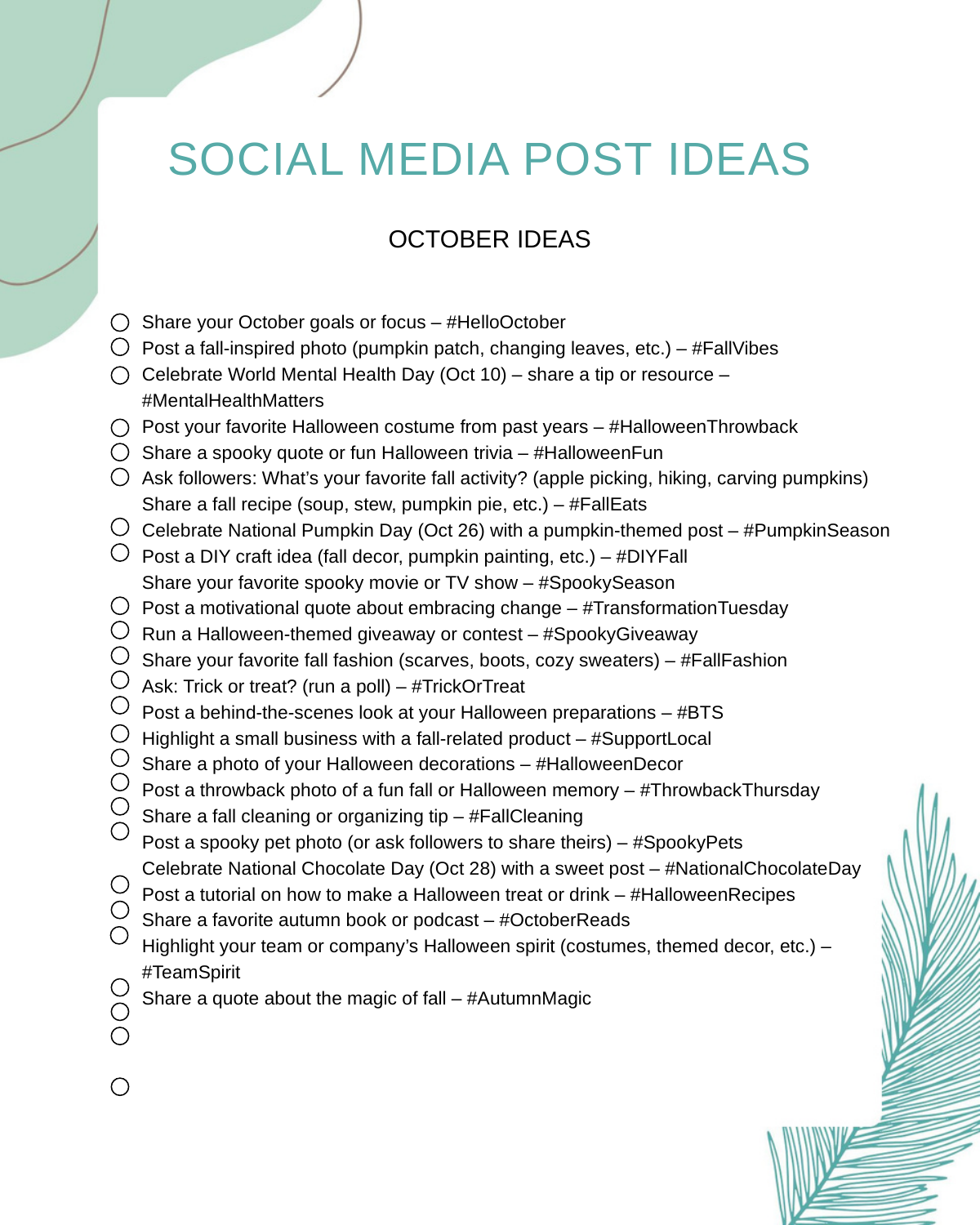

SOCIAL MEDIA POST IDEAS
OCTOBER IDEAS
Share your October goals or focus – #HelloOctober
Post a fall-inspired photo (pumpkin patch, changing leaves, etc.) – #FallVibes
Celebrate World Mental Health Day (Oct 10) – share a tip or resource – #MentalHealthMatters
Post your favorite Halloween costume from past years – #HalloweenThrowback
Share a spooky quote or fun Halloween trivia – #HalloweenFun
Ask followers: What’s your favorite fall activity? (apple picking, hiking, carving pumpkins)
Share a fall recipe (soup, stew, pumpkin pie, etc.) – #FallEats
Celebrate National Pumpkin Day (Oct 26) with a pumpkin-themed post – #PumpkinSeason
Post a DIY craft idea (fall decor, pumpkin painting, etc.) – #DIYFall
Share your favorite spooky movie or TV show – #SpookySeason
Post a motivational quote about embracing change – #TransformationTuesday
Run a Halloween-themed giveaway or contest – #SpookyGiveaway
Share your favorite fall fashion (scarves, boots, cozy sweaters) – #FallFashion
Ask: Trick or treat? (run a poll) – #TrickOrTreat
Post a behind-the-scenes look at your Halloween preparations – #BTS
Highlight a small business with a fall-related product – #SupportLocal
Share a photo of your Halloween decorations – #HalloweenDecor
Post a throwback photo of a fun fall or Halloween memory – #ThrowbackThursday
Share a fall cleaning or organizing tip – #FallCleaning
Post a spooky pet photo (or ask followers to share theirs) – #SpookyPets
Celebrate National Chocolate Day (Oct 28) with a sweet post – #NationalChocolateDay
Post a tutorial on how to make a Halloween treat or drink – #HalloweenRecipes
Share a favorite autumn book or podcast – #OctoberReads
Highlight your team or company’s Halloween spirit (costumes, themed decor, etc.) – #TeamSpirit
Share a quote about the magic of fall – #AutumnMagic